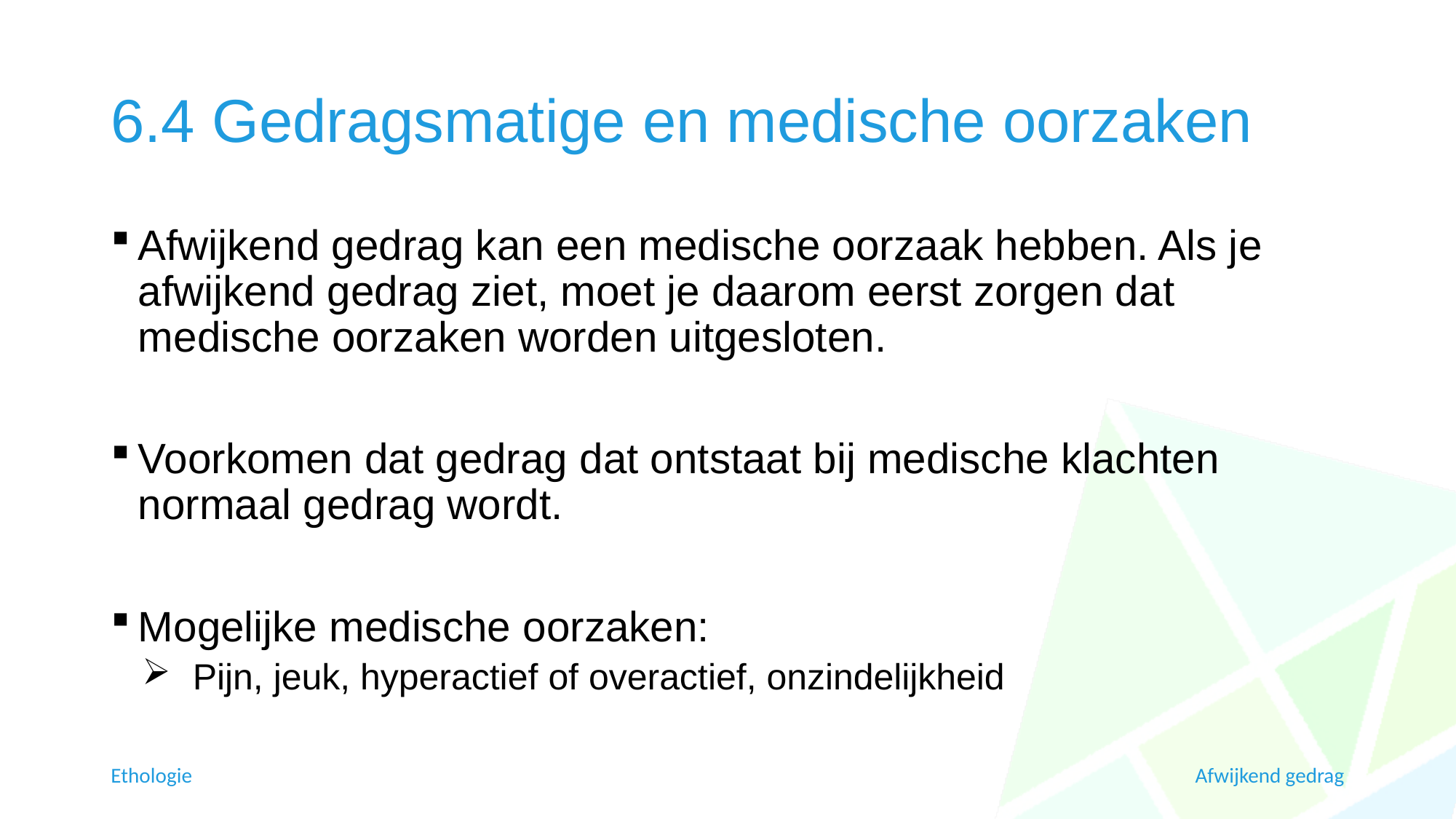

# 6.4 Gedragsmatige en medische oorzaken
Afwijkend gedrag kan een medische oorzaak hebben. Als je afwijkend gedrag ziet, moet je daarom eerst zorgen dat medische oorzaken worden uitgesloten.

Voorkomen dat gedrag dat ontstaat bij medische klachten normaal gedrag wordt.

Mogelijke medische oorzaken:
Pijn, jeuk, hyperactief of overactief, onzindelijkheid

Ethologie
Afwijkend gedrag